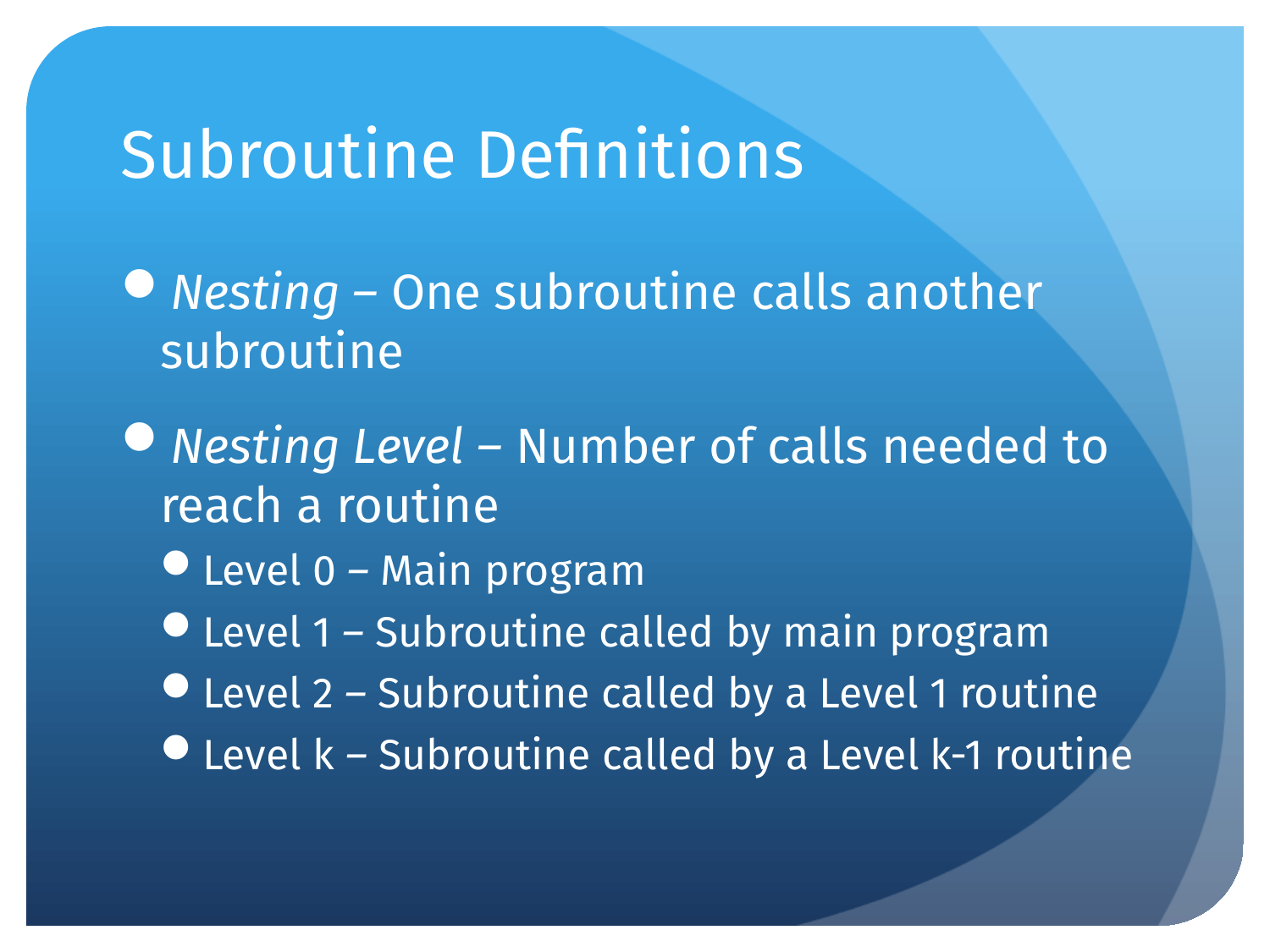

# Subroutine Definitions
Nesting – One subroutine calls another subroutine
Nesting Level – Number of calls needed to reach a routine
Level 0 – Main program
Level 1 – Subroutine called by main program
Level 2 – Subroutine called by a Level 1 routine
Level k – Subroutine called by a Level k-1 routine